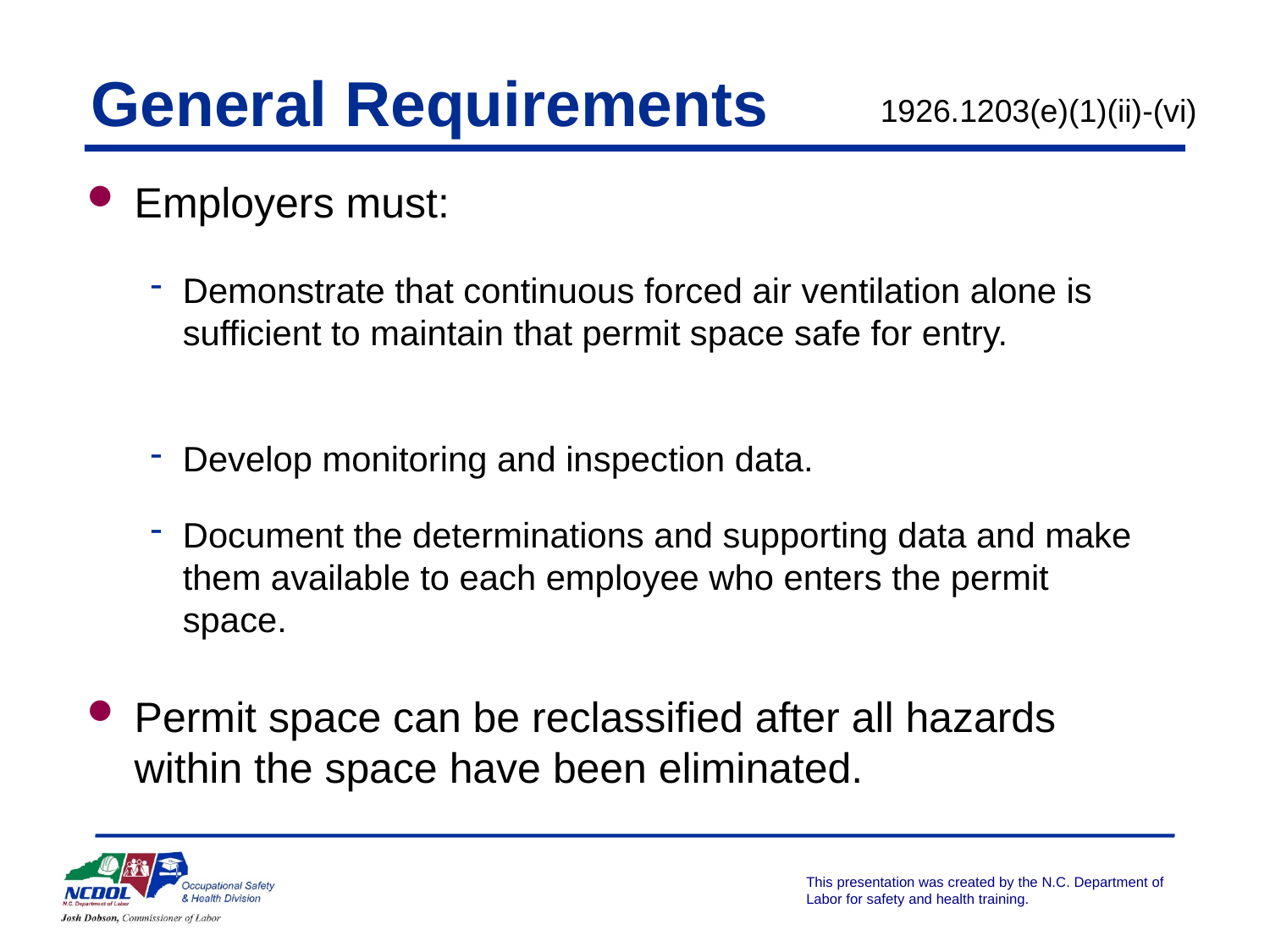

# General Requirements
1926.1203(e)(1)(ii)-(vi)
Employers must:

Demonstrate that continuous forced air ventilation alone is sufficient to maintain that permit space safe for entry.

Develop monitoring and inspection data.

Document the determinations and supporting data and make them available to each employee who enters the permit space.

Permit space can be reclassified after all hazards within the space have been eliminated.